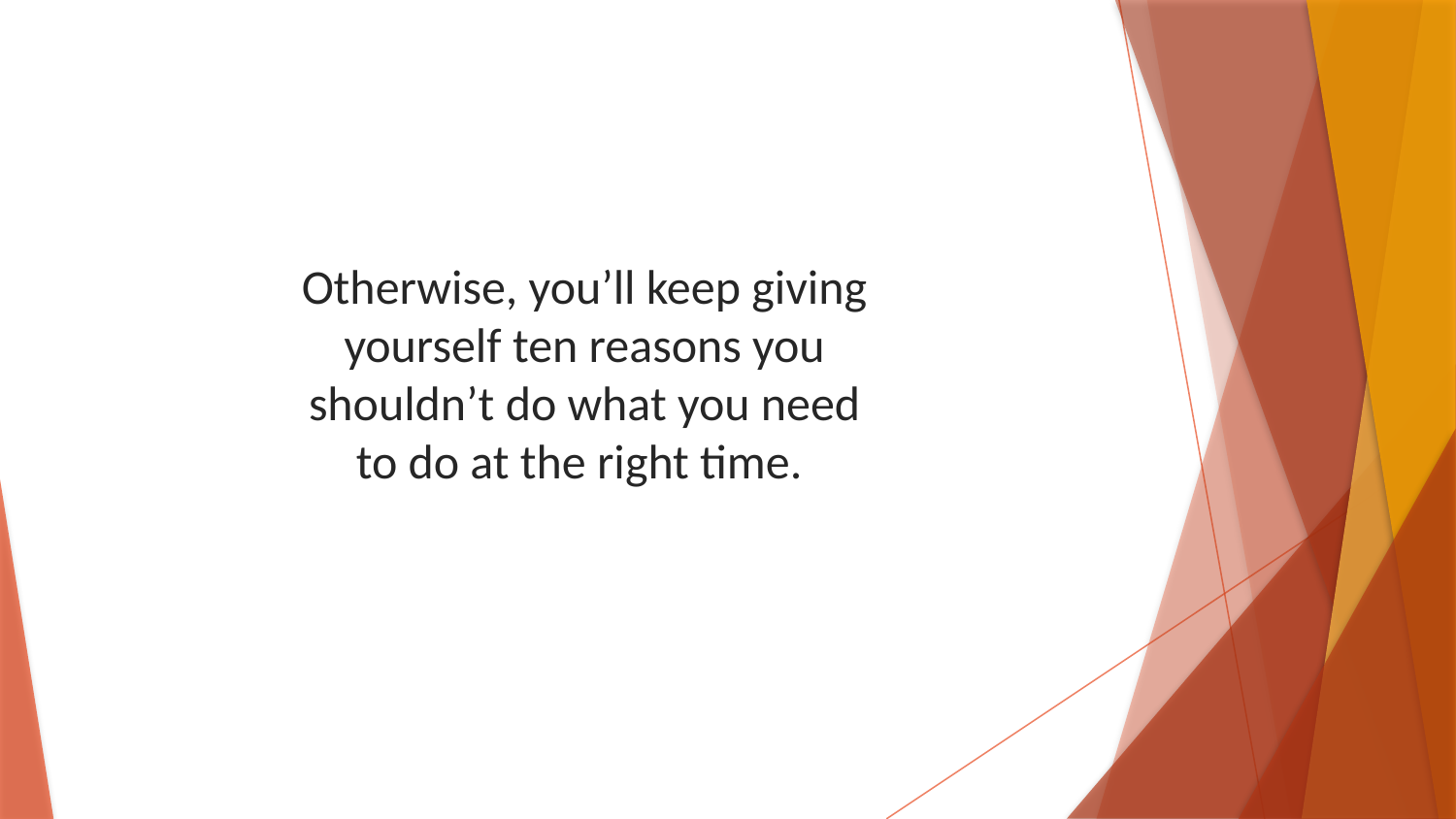

Otherwise, you’ll keep giving yourself ten reasons you shouldn’t do what you need to do at the right time.